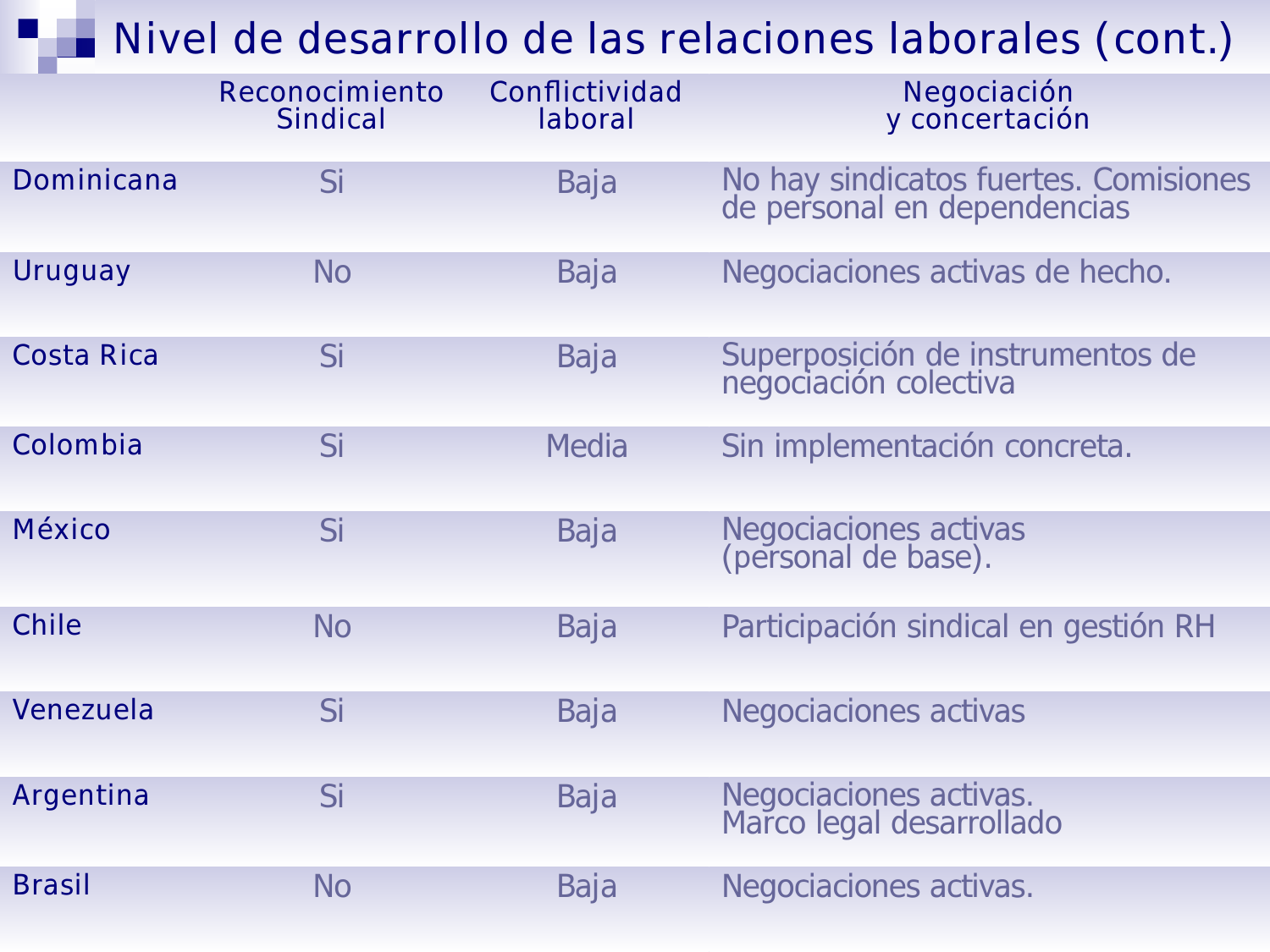

# Nivel de desarrollo de las relaciones laborales (cont.)
|  | Reconocimiento Sindical | Conflictividad laboral | Negociación y concertación |
| --- | --- | --- | --- |
| Dominicana | Si | Baja | No hay sindicatos fuertes. Comisiones de personal en dependencias |
| Uruguay | No | Baja | Negociaciones activas de hecho. |
| Costa Rica | Si | Baja | Superposición de instrumentos de negociación colectiva |
| Colombia | Si | Media | Sin implementación concreta. |
| México | Si | Baja | Negociaciones activas (personal de base). |
| Chile | No | Baja | Participación sindical en gestión RH |
| Venezuela | Si | Baja | Negociaciones activas |
| Argentina | Si | Baja | Negociaciones activas. Marco legal desarrollado |
| Brasil | No | Baja | Negociaciones activas. |